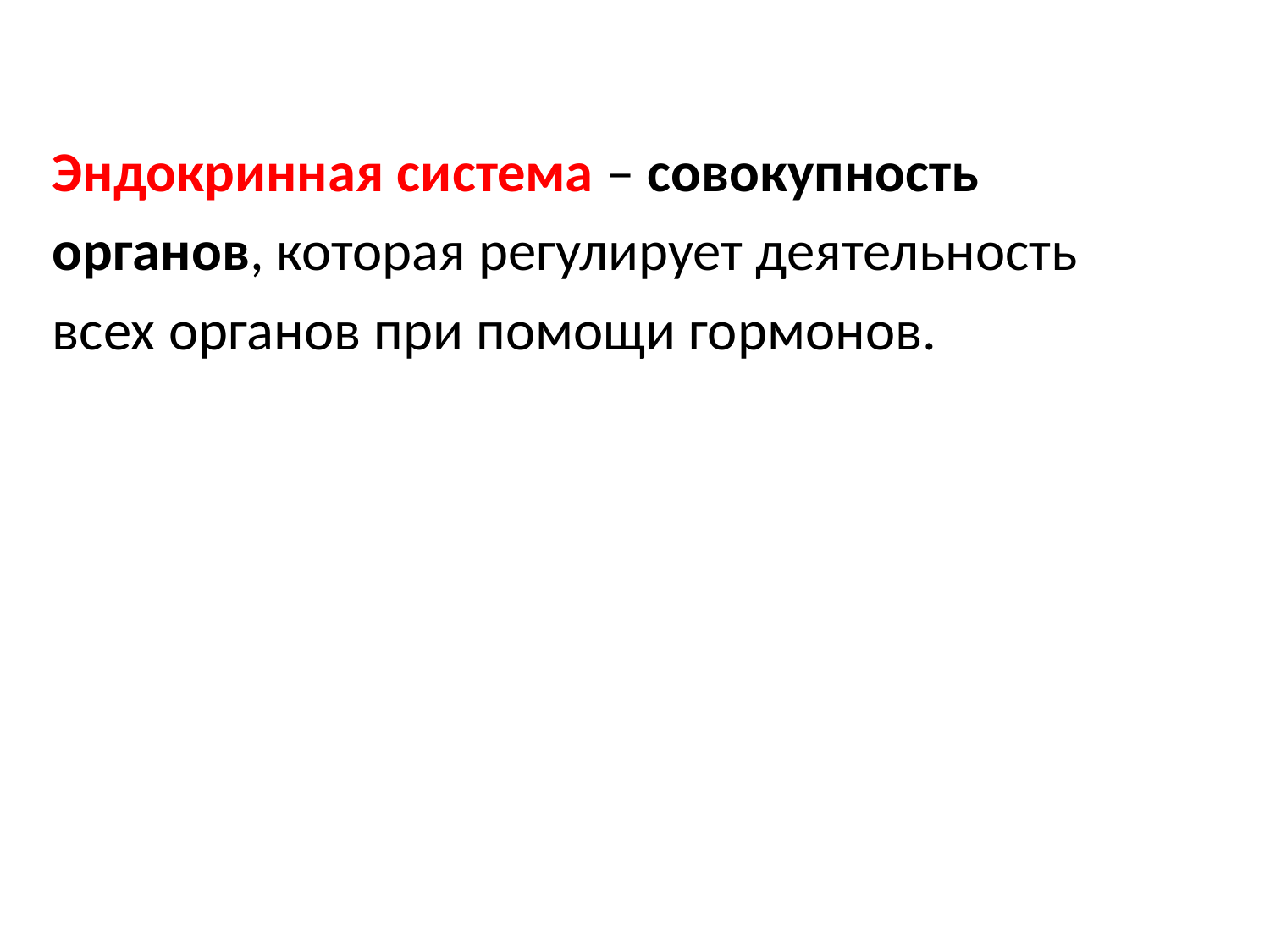

Эндокринная система – совокупность
органов, которая регулирует деятельность
всех органов при помощи гормонов.